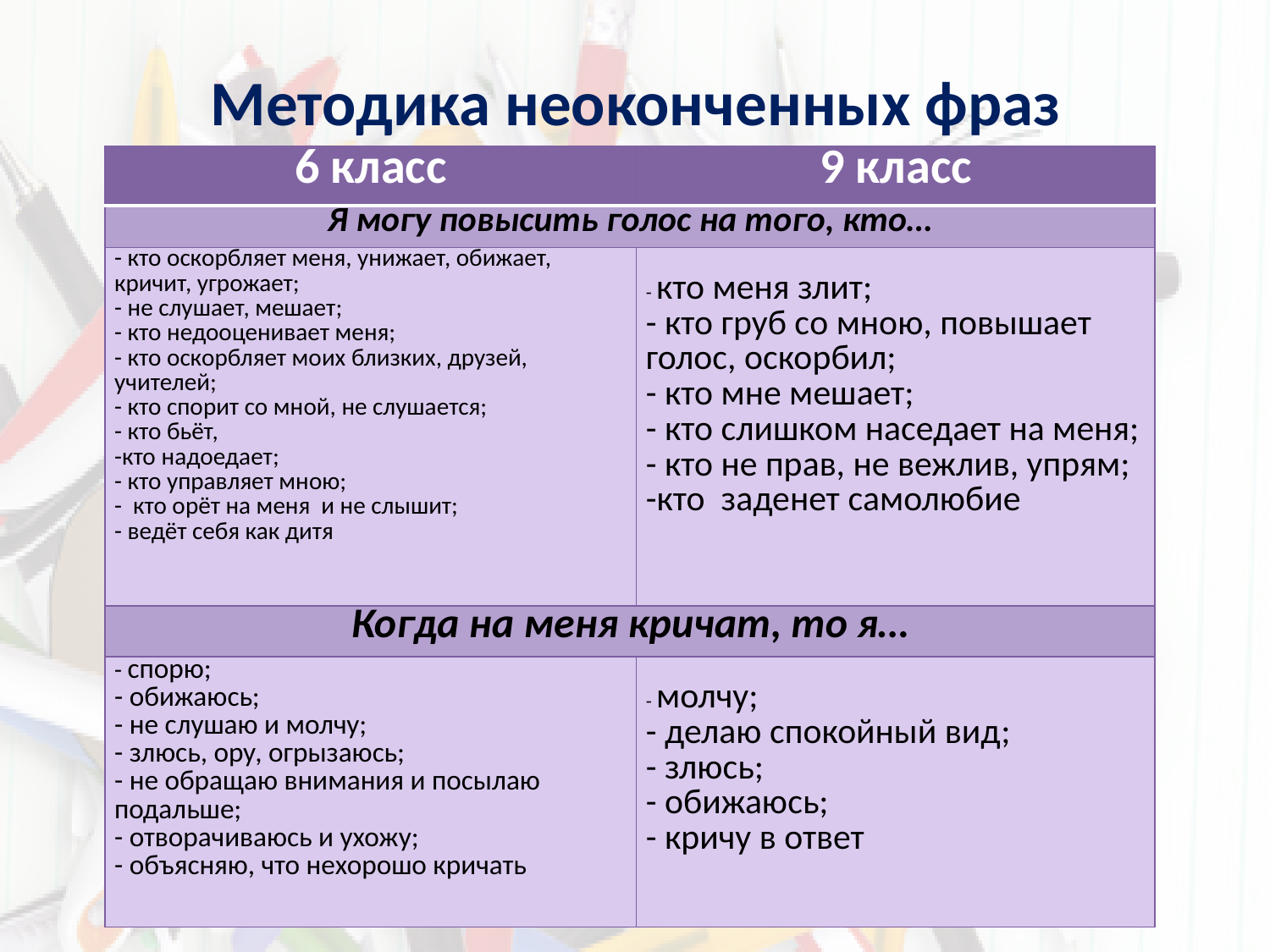

Методика неоконченных фраз
| 6 класс | 9 класс |
| --- | --- |
| Я могу повысить голос на того, кто… |  |
| - кто оскорбляет меня, унижает, обижает, кричит, угрожает; - не слушает, мешает; - кто недооценивает меня; - кто оскорбляет моих близких, друзей, учителей; - кто спорит со мной, не слушается; - кто бьёт, -кто надоедает; - кто управляет мною; - кто орёт на меня и не слышит; - ведёт себя как дитя | - кто меня злит; - кто груб со мною, повышает голос, оскорбил; - кто мне мешает; - кто слишком наседает на меня; - кто не прав, не вежлив, упрям; -кто заденет самолюбие |
| Когда на меня кричат, то я… |  |
| - спорю; - обижаюсь; - не слушаю и молчу; - злюсь, ору, огрызаюсь; - не обращаю внимания и посылаю подальше; - отворачиваюсь и ухожу; - объясняю, что нехорошо кричать | - молчу; - делаю спокойный вид; - злюсь; - обижаюсь; - кричу в ответ |